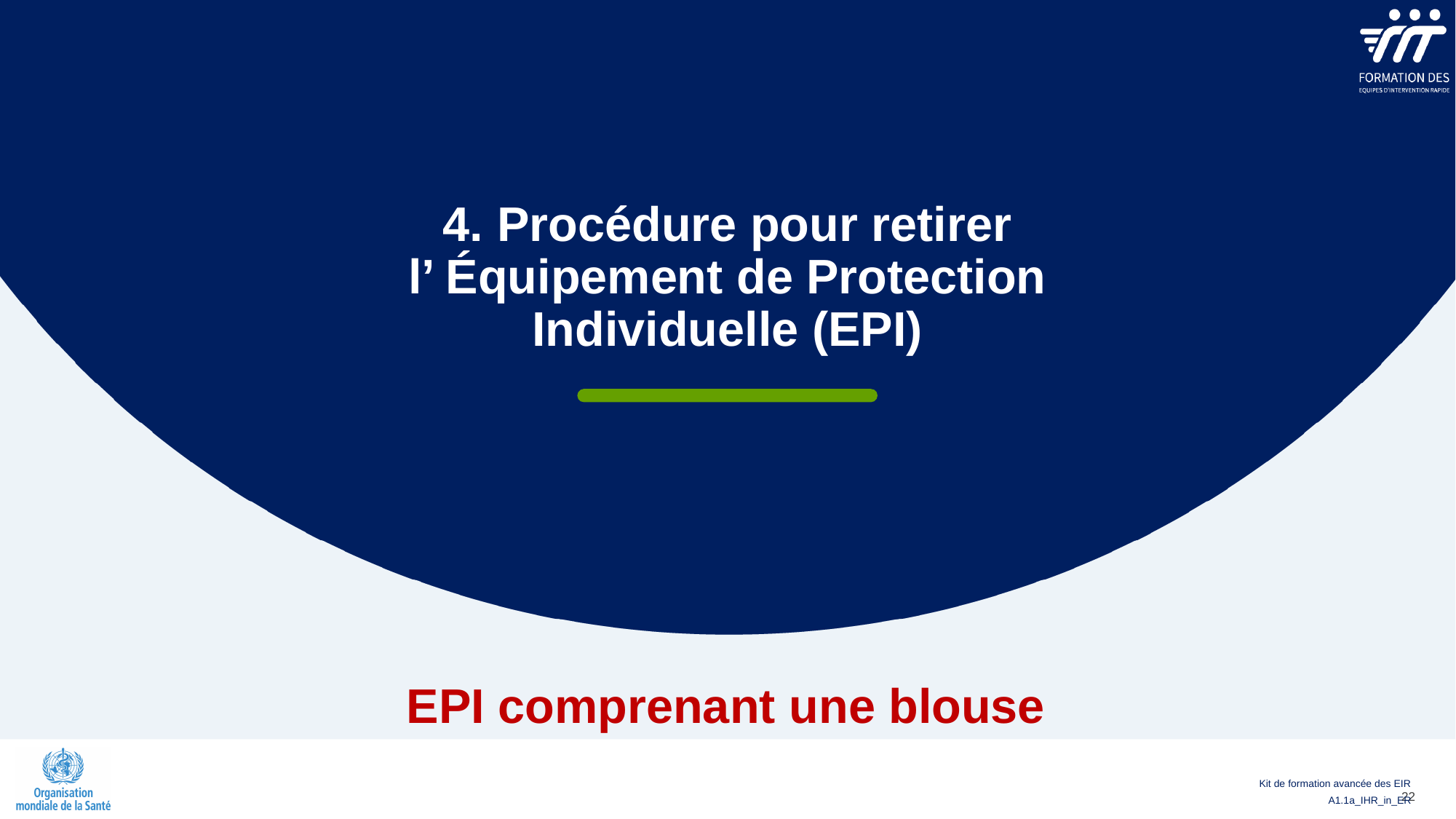

4. Procédure pour retirer
l’ Équipement de Protection Individuelle (EPI)

EPI comprenant une blouse